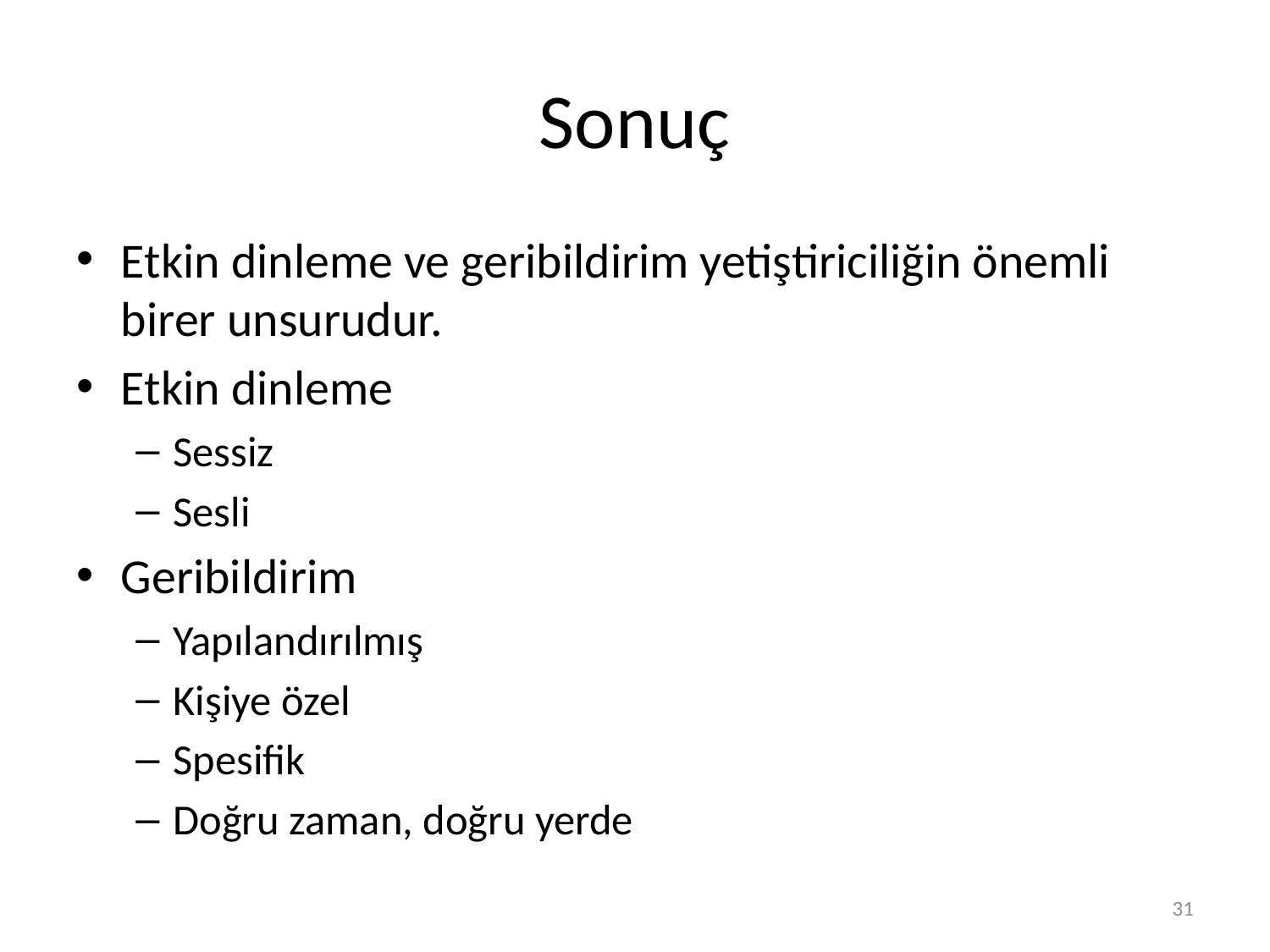

# Sonuç
Etkin dinleme ve geribildirim yetiştiriciliğin önemli birer unsurudur.
Etkin dinleme
Sessiz
Sesli
Geribildirim
Yapılandırılmış
Kişiye özel
Spesifik
Doğru zaman, doğru yerde
31